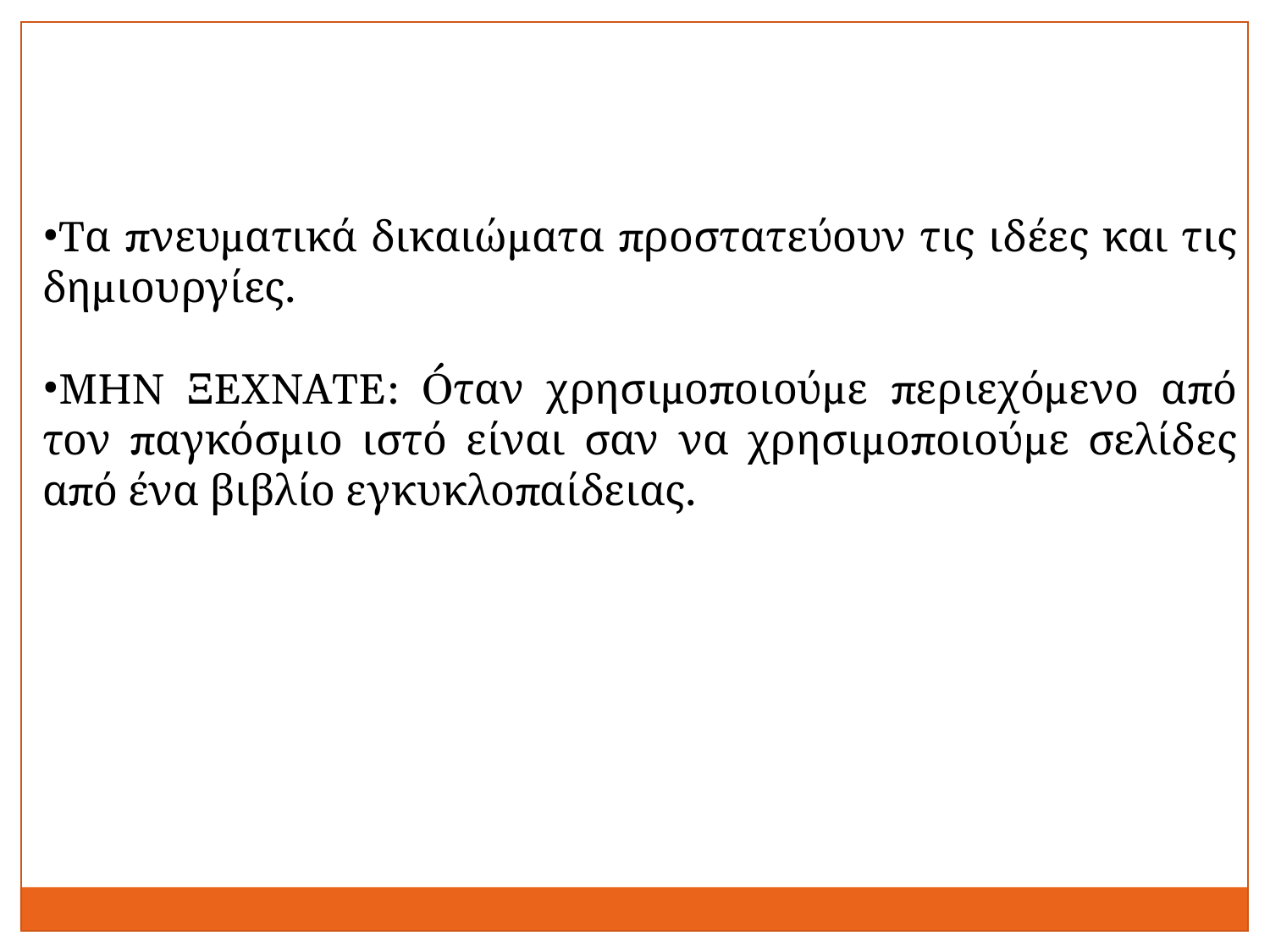

Τα πνευματικά δικαιώματα προστατεύουν τις ιδέες και τις δημιουργίες.

ΜΗΝ ΞΕΧΝΑΤΕ: Όταν χρησιμοποιούμε περιεχόμενο από τον παγκόσμιο ιστό είναι σαν να χρησιμοποιούμε σελίδες από ένα βιβλίο εγκυκλοπαίδειας.